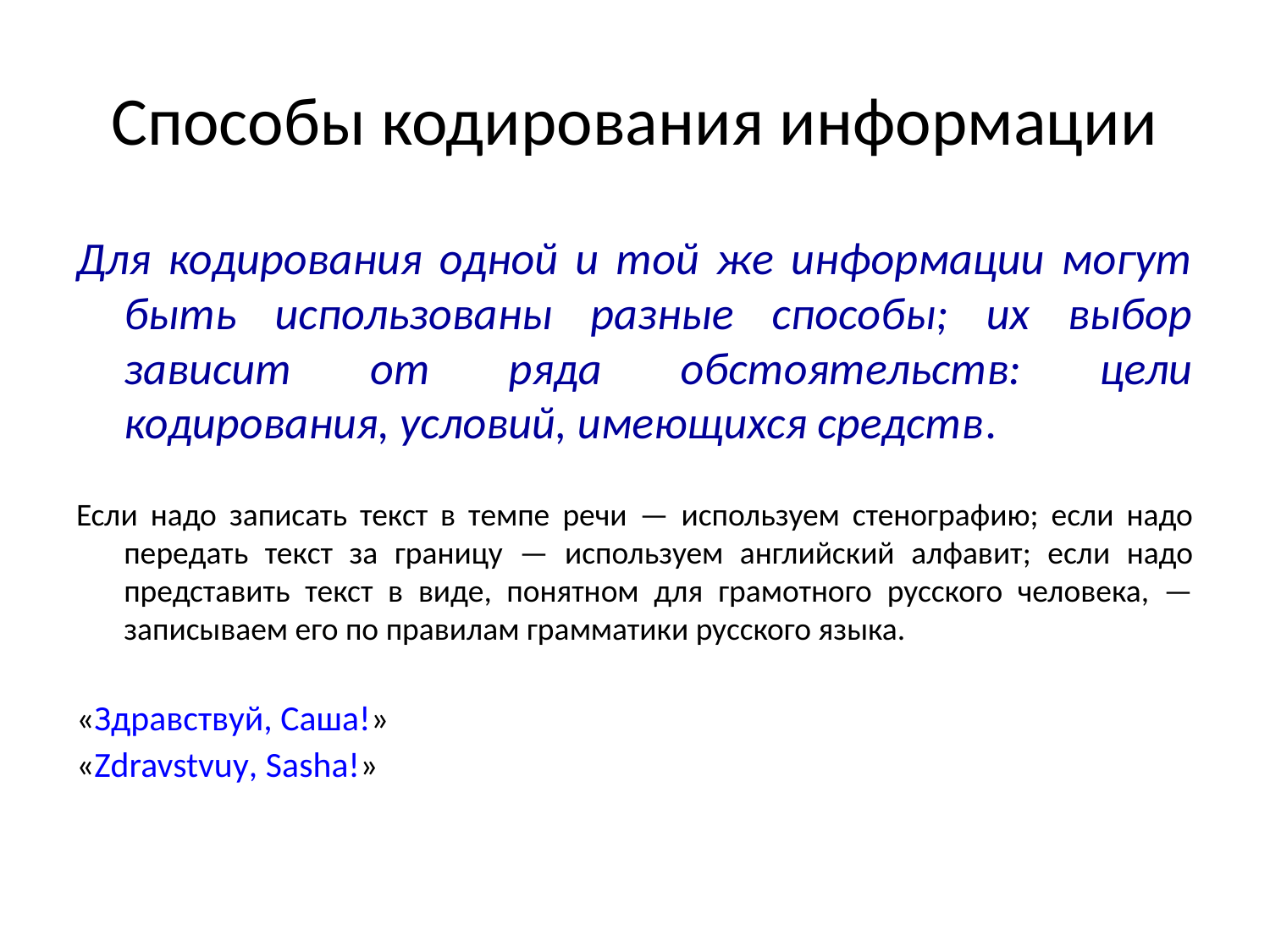

# Способы кодирования информации
Для кодирования одной и той же информации могут быть использованы разные способы; их выбор зависит от ряда обстоятельств: цели кодирования, условий, имеющихся средств.

Если надо записать текст в темпе речи — используем стенографию; если надо передать текст за границу — используем английский алфавит; если надо представить текст в виде, понятном для грамотного русского человека, — записываем его по правилам грамматики русского языка.

«Здравствуй, Саша!»
«Zdravstvuy, Sasha!»